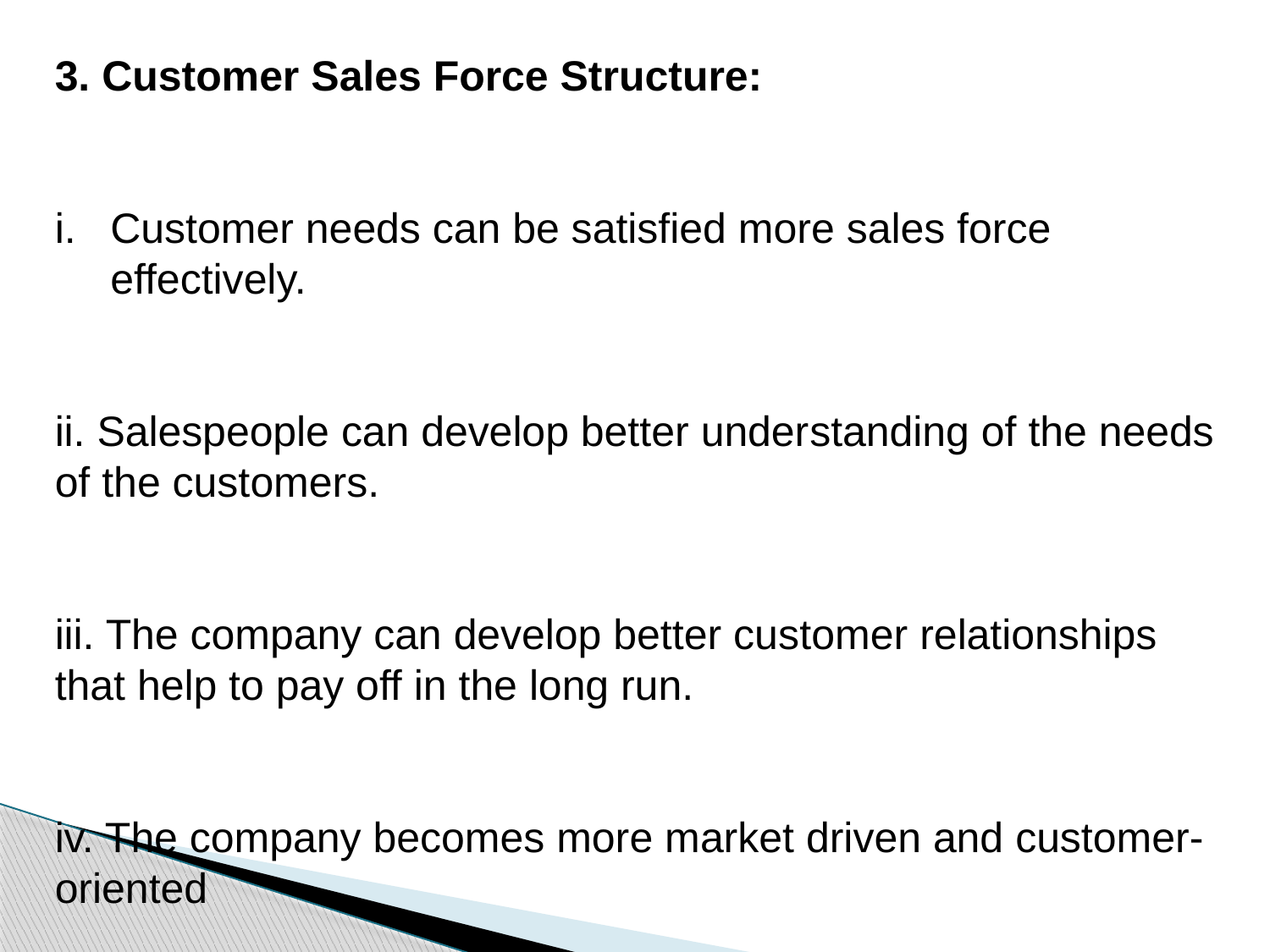

3. Customer Sales Force Structure:

Customer needs can be satisfied more sales force effectively.

ii. Salespeople can develop better under­standing of the needs of the customers.

iii. The company can develop better cus­tomer relationships that help to pay off in the long run.

iv. The company becomes more market driven and customer-oriented